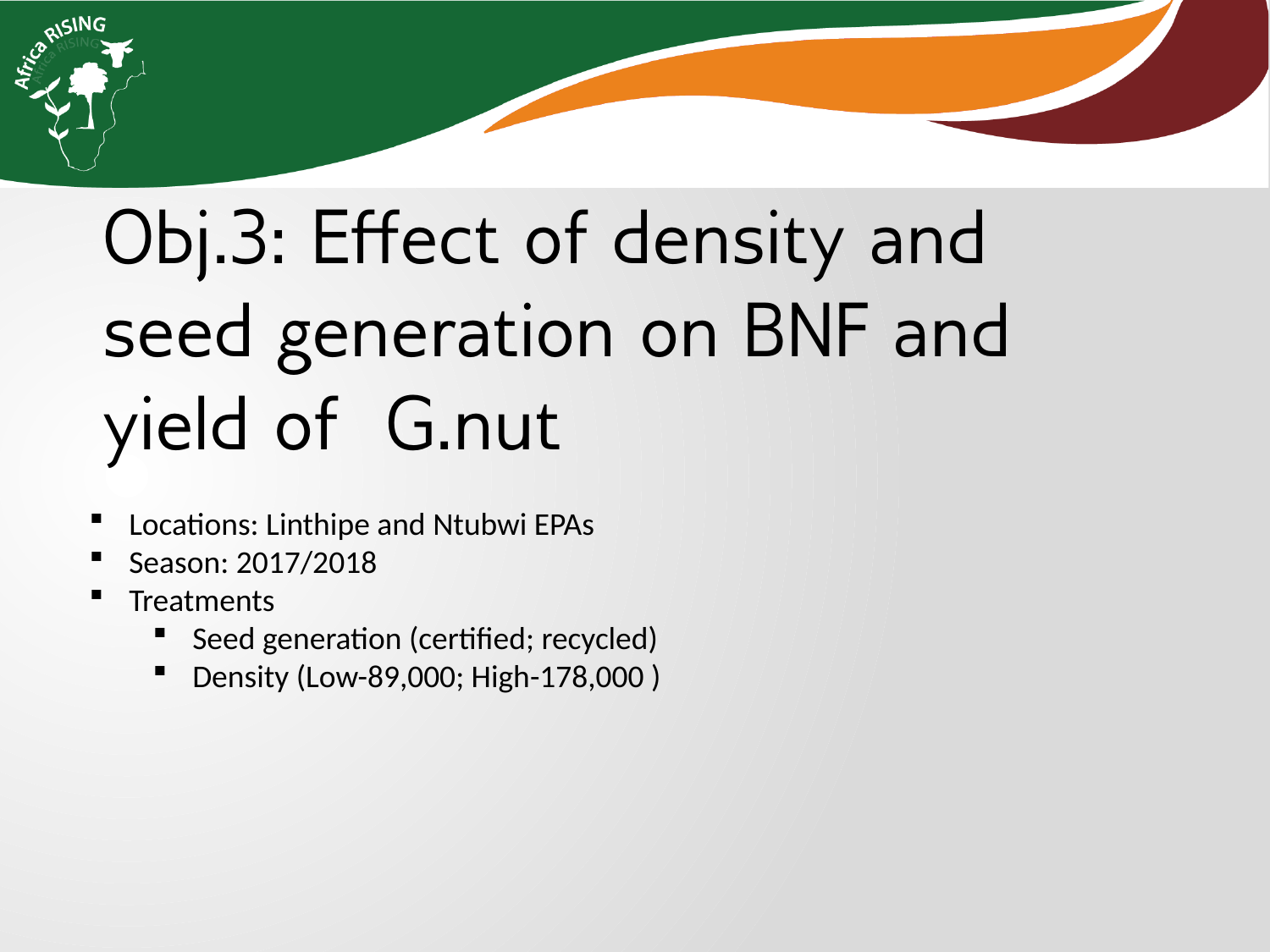

Obj.3: Effect of density and seed generation on BNF and yield of  G.nut

Locations: Linthipe and Ntubwi EPAs
Season: 2017/2018
Treatments
Seed generation (certified; recycled)
Density (Low-89,000; High-178,000 )